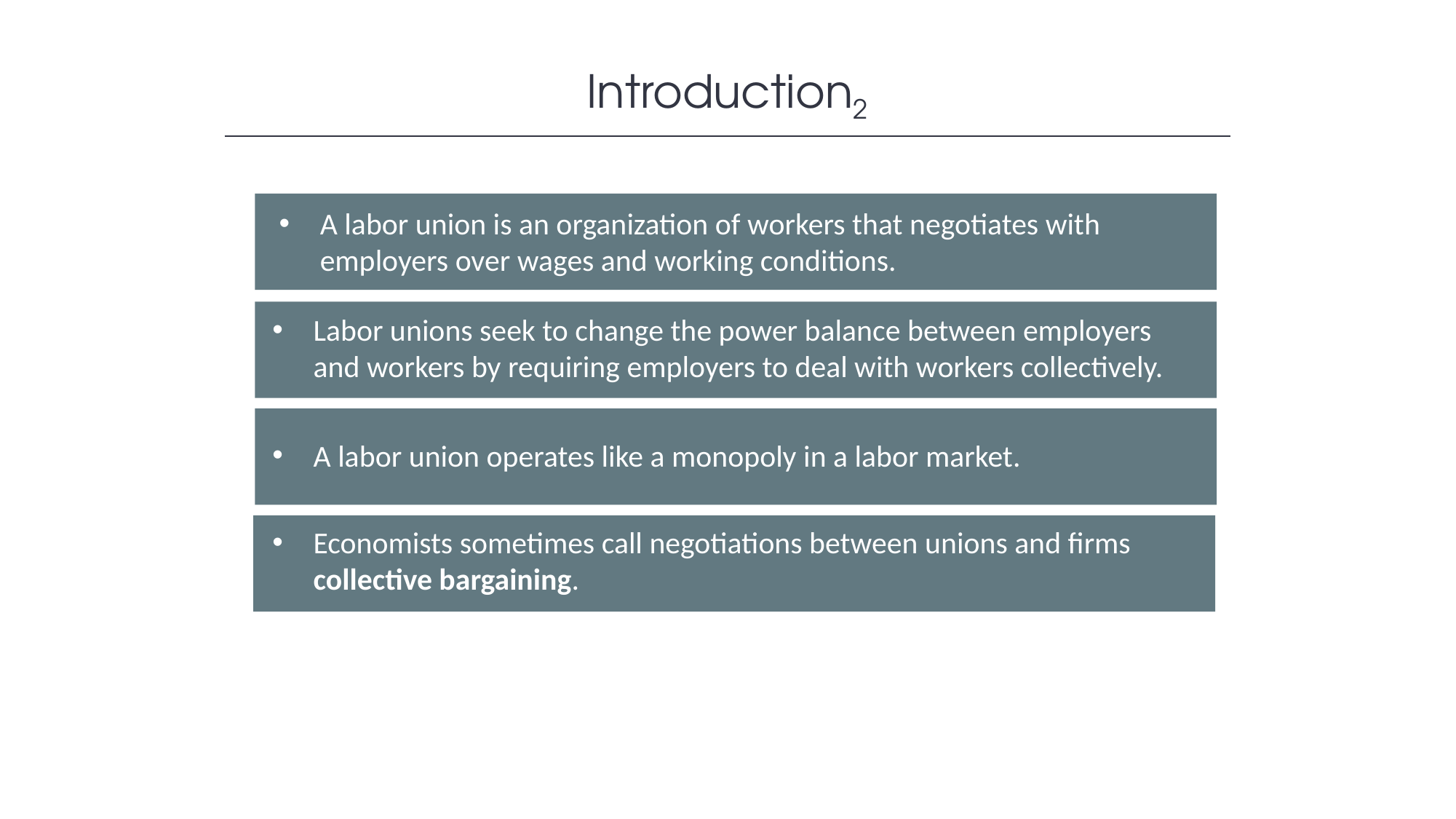

Introduction2

A labor union is an organization of workers that negotiates with employers over wages and working conditions.

Labor unions seek to change the power balance between employers and workers by requiring employers to deal with workers collectively.

A labor union operates like a monopoly in a labor market.

Economists sometimes call negotiations between unions and firms collective bargaining.